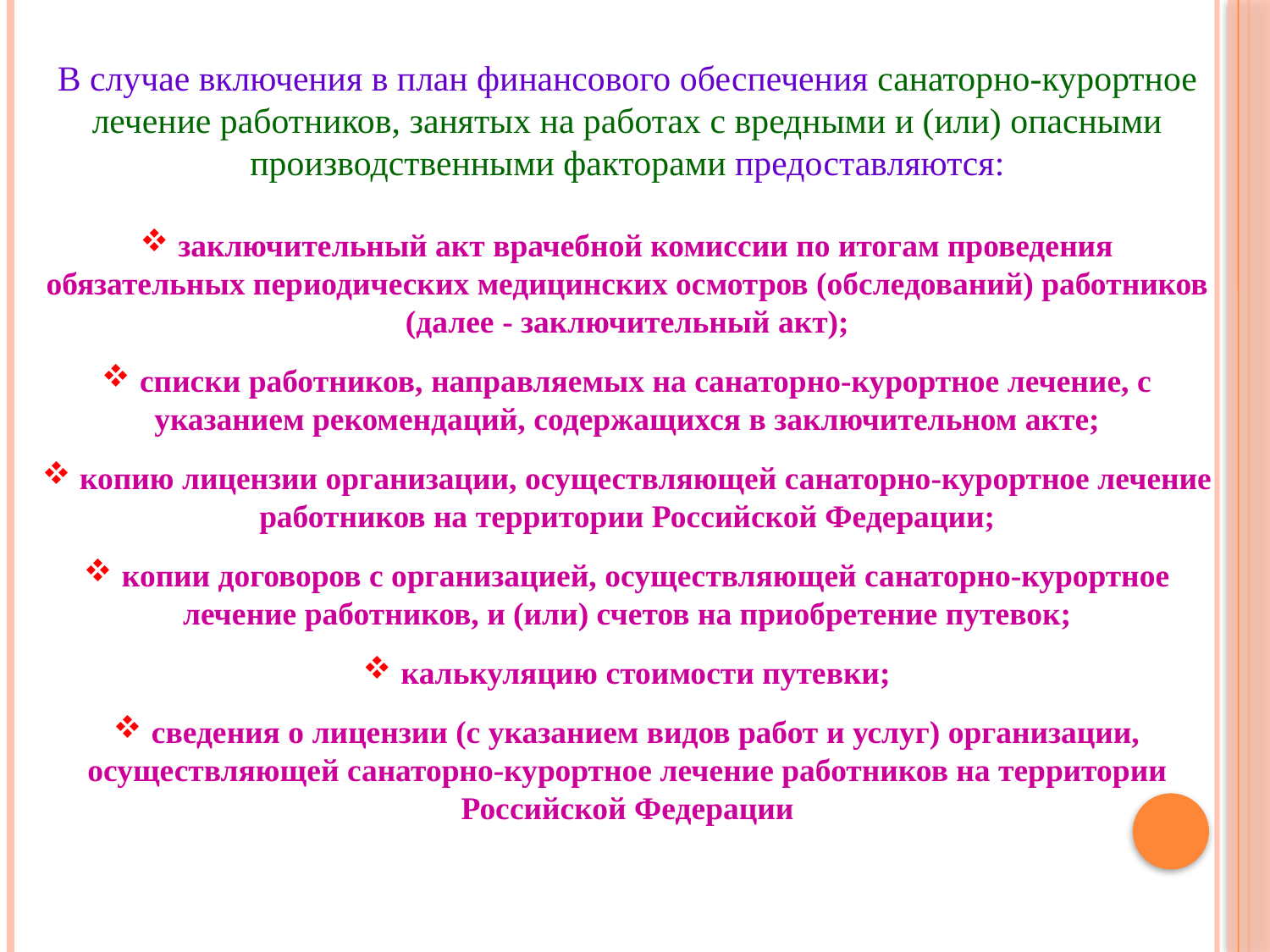

В случае включения в план финансового обеспечения санаторно-курортное лечение работников, занятых на работах с вредными и (или) опасными производственными факторами предоставляются:

 заключительный акт врачебной комиссии по итогам проведения обязательных периодических медицинских осмотров (обследований) работников (далее - заключительный акт);

 списки работников, направляемых на санаторно-курортное лечение, с указанием рекомендаций, содержащихся в заключительном акте;

 копию лицензии организации, осуществляющей санаторно-курортное лечение работников на территории Российской Федерации;

 копии договоров с организацией, осуществляющей санаторно-курортное лечение работников, и (или) счетов на приобретение путевок;

 калькуляцию стоимости путевки;

 сведения о лицензии (с указанием видов работ и услуг) организации, осуществляющей санаторно-курортное лечение работников на территории Российской Федерации